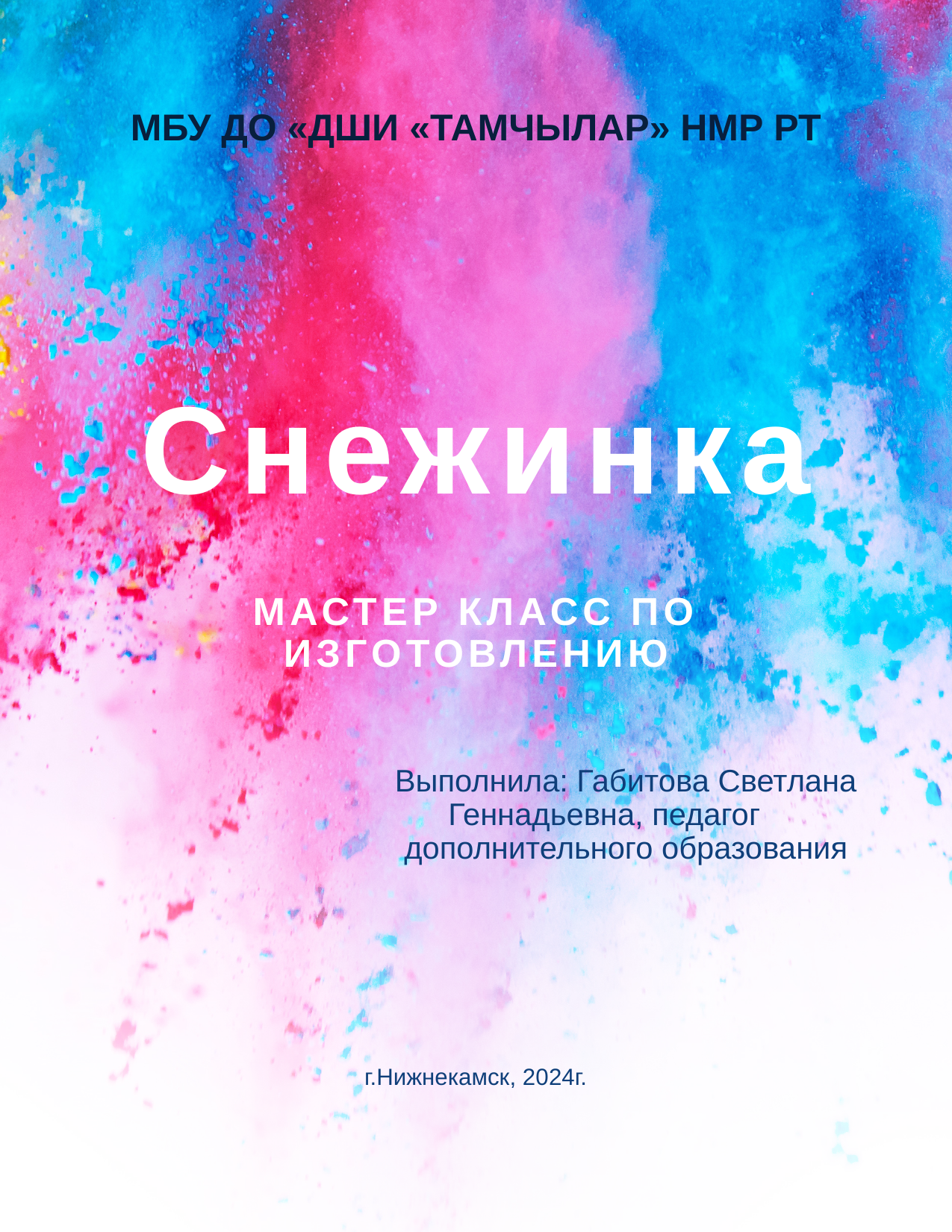

# Мбу до «дши «ТаМчылар» нмр рт
Снежинка
МАСТЕР КЛАСС ПО ИЗГОТОВЛЕНИЮ

Выполнила: Габитова Светлана Геннадьевна, педагог      дополнительного образования

г.Нижнекамск, 2024г.